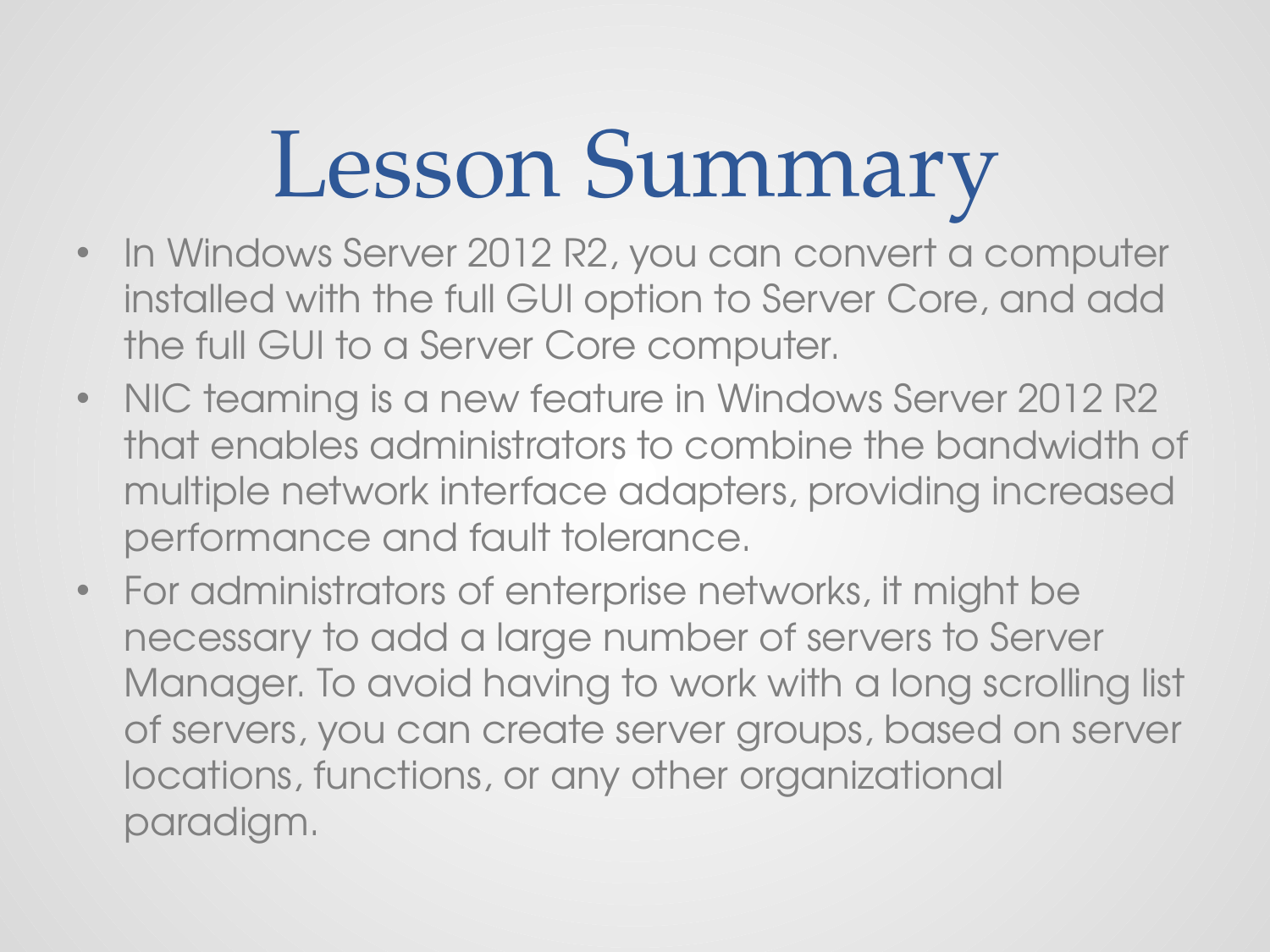

# Lesson Summary
In Windows Server 2012 R2, you can convert a computer installed with the full GUI option to Server Core, and add the full GUI to a Server Core computer.
NIC teaming is a new feature in Windows Server 2012 R2 that enables administrators to combine the bandwidth of multiple network interface adapters, providing increased performance and fault tolerance.
For administrators of enterprise networks, it might be necessary to add a large number of servers to Server Manager. To avoid having to work with a long scrolling list of servers, you can create server groups, based on server locations, functions, or any other organizational paradigm.

© 2013 John Wiley & Sons, Inc.
35